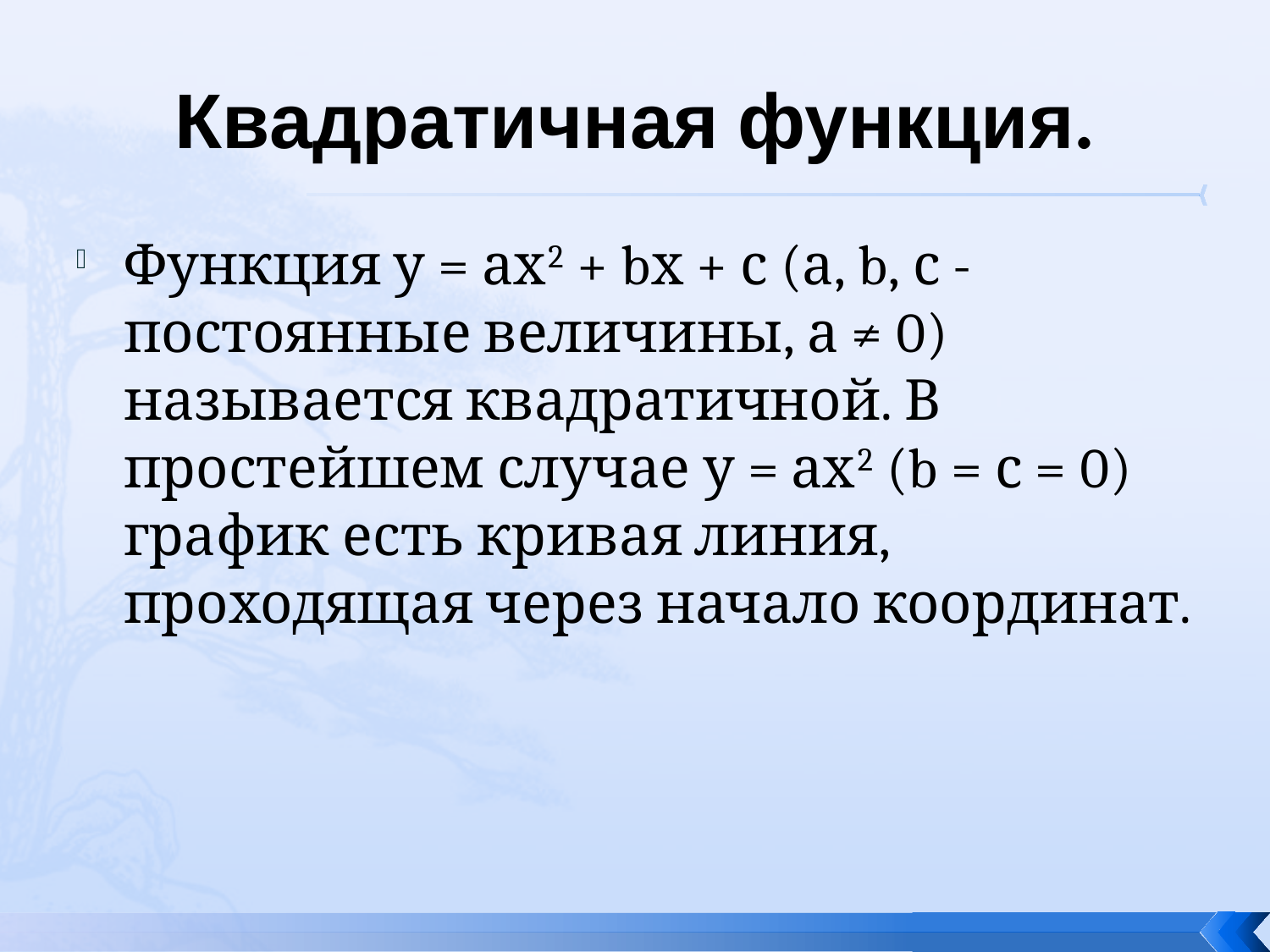

# Квадратичная функция.
Функция у = ах2 + bх + с (а, b, с - постоянные величины, а ≠ 0) называется квадратичной. В простейшем случае у = ах2 (b = с = 0) график есть кривая линия, проходящая через начало координат.